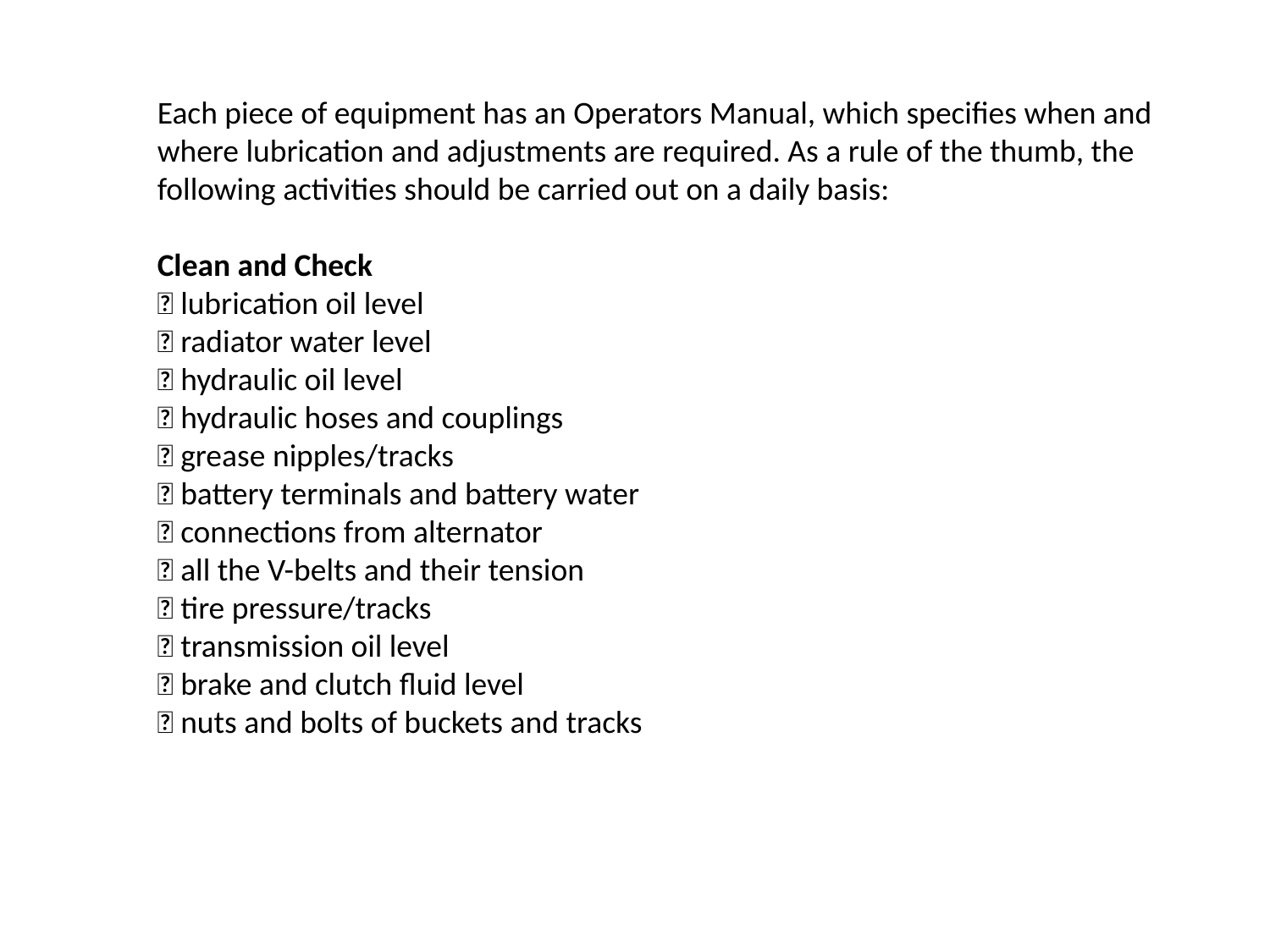

Each piece of equipment has an Operators Manual, which specifies when and where lubrication and adjustments are required. As a rule of the thumb, the following activities should be carried out on a daily basis:

Clean and Check
􀀹 lubrication oil level
􀀹 radiator water level
􀀹 hydraulic oil level
􀀹 hydraulic hoses and couplings
􀀹 grease nipples/tracks
􀀹 battery terminals and battery water
􀀹 connections from alternator
􀀹 all the V-belts and their tension
􀀹 tire pressure/tracks
􀀹 transmission oil level
􀀹 brake and clutch fluid level
􀀹 nuts and bolts of buckets and tracks